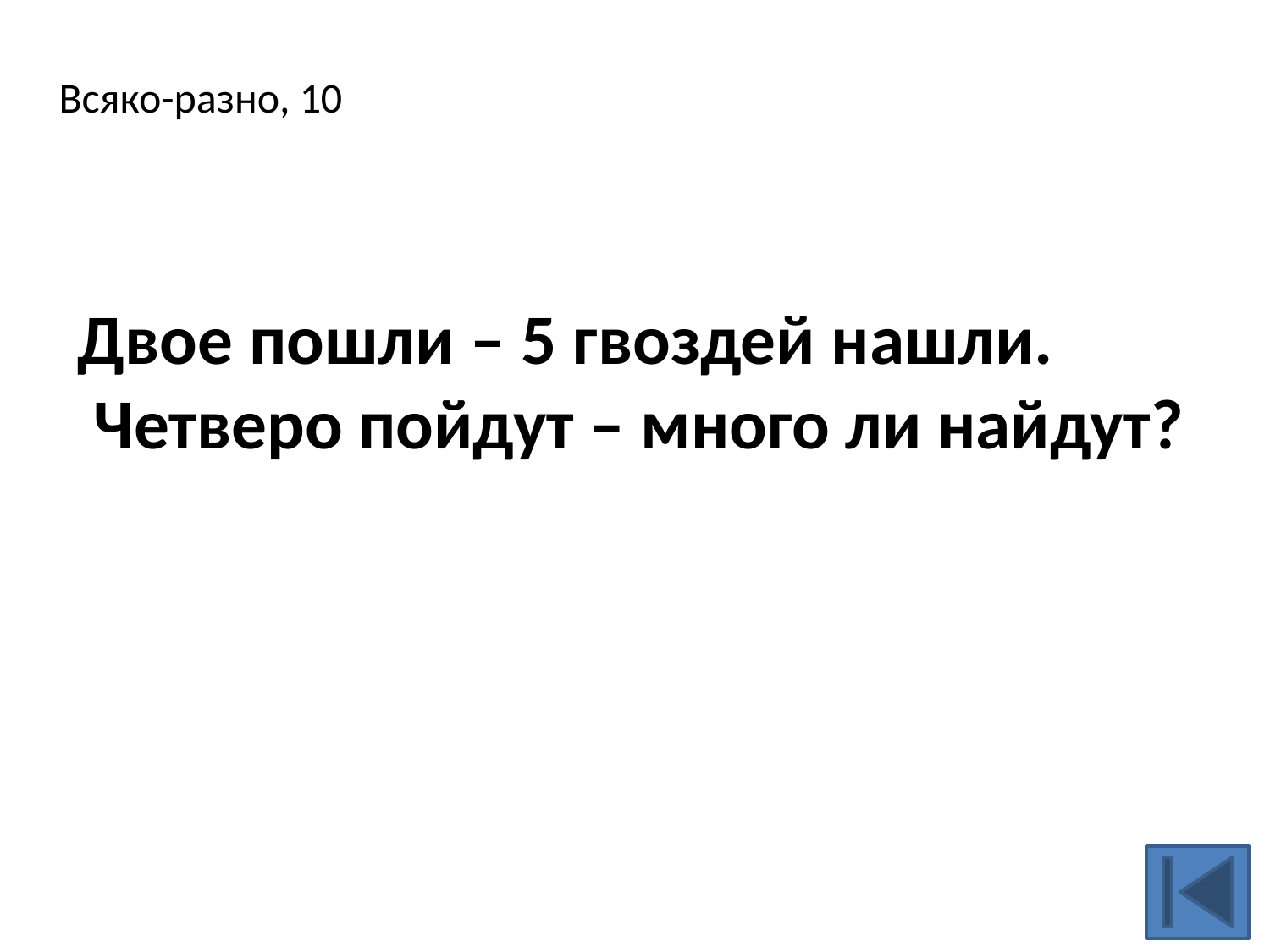

Всяко-разно, 10
Двое пошли – 5 гвоздей нашли.
 Четверо пойдут – много ли найдут?